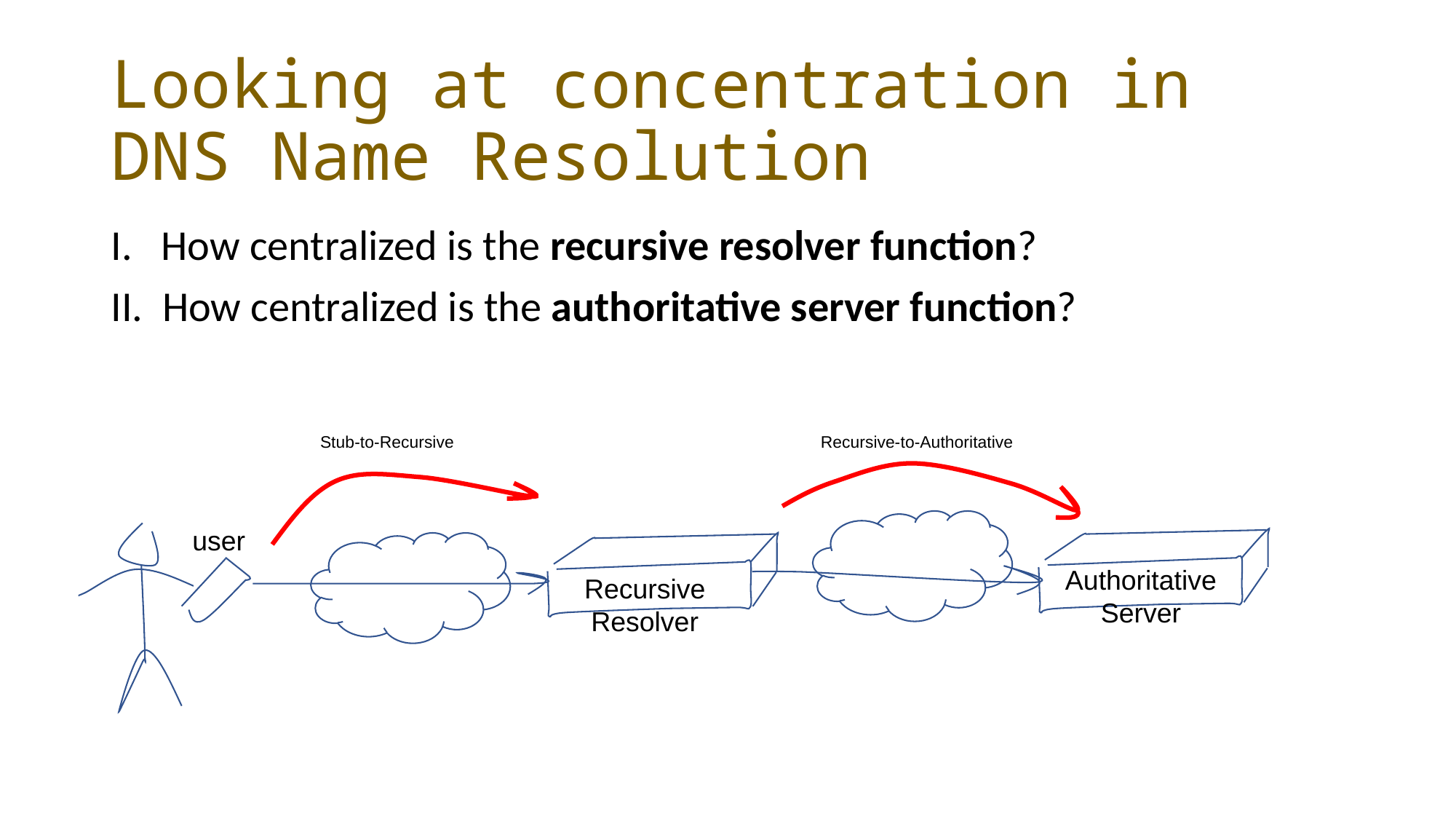

# Looking at concentration in DNS Name Resolution
I.   How centralized is the recursive resolver function?
II.  How centralized is the authoritative server function?
Stub-to-Recursive
Recursive-to-Authoritative

user

Authoritative Server

Recursive Resolver